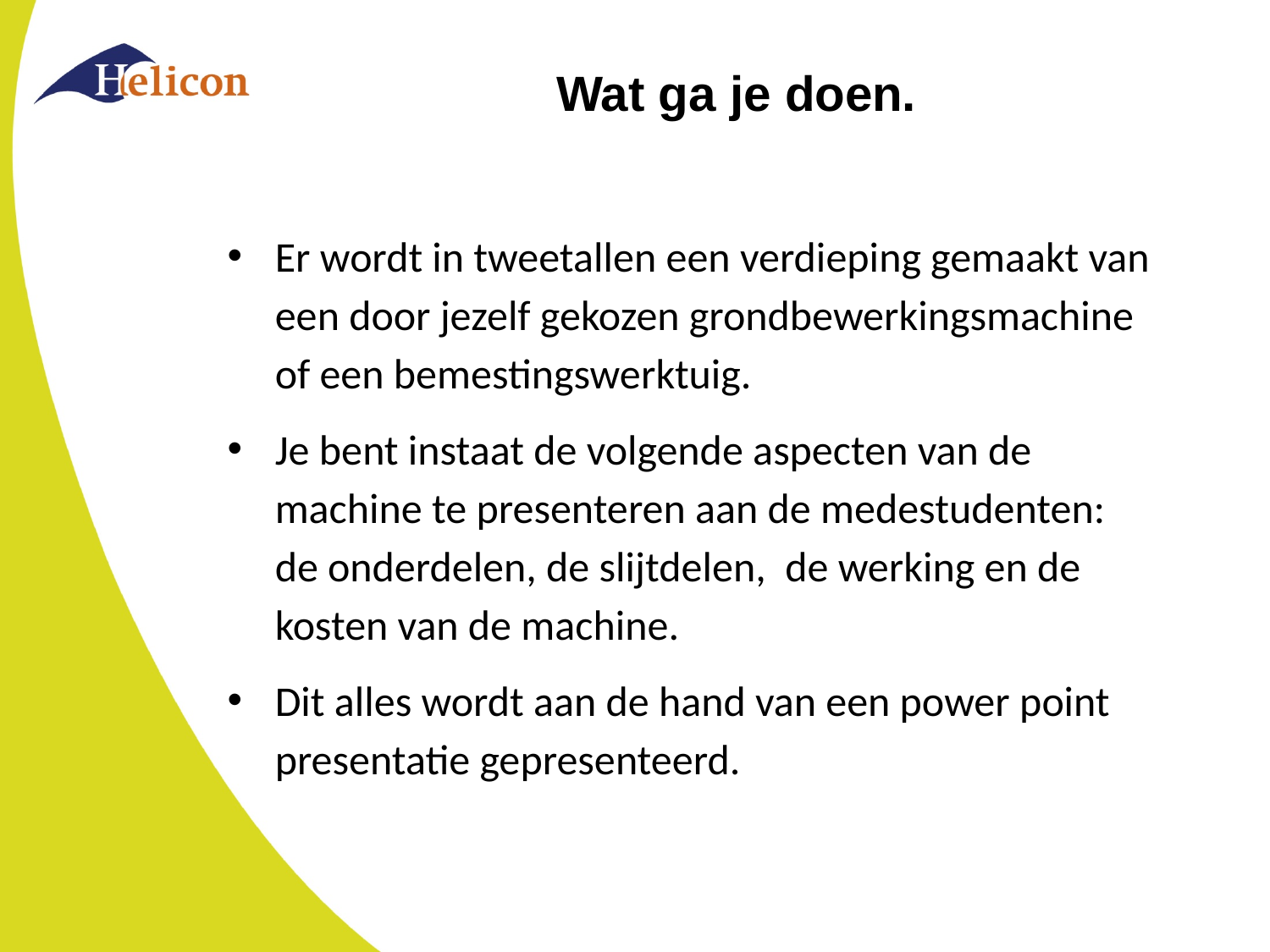

# Wat ga je doen.
Er wordt in tweetallen een verdieping gemaakt van een door jezelf gekozen grondbewerkingsmachine of een bemestingswerktuig.
Je bent instaat de volgende aspecten van de machine te presenteren aan de medestudenten: de onderdelen, de slijtdelen,  de werking en de kosten van de machine.
Dit alles wordt aan de hand van een power point presentatie gepresenteerd.